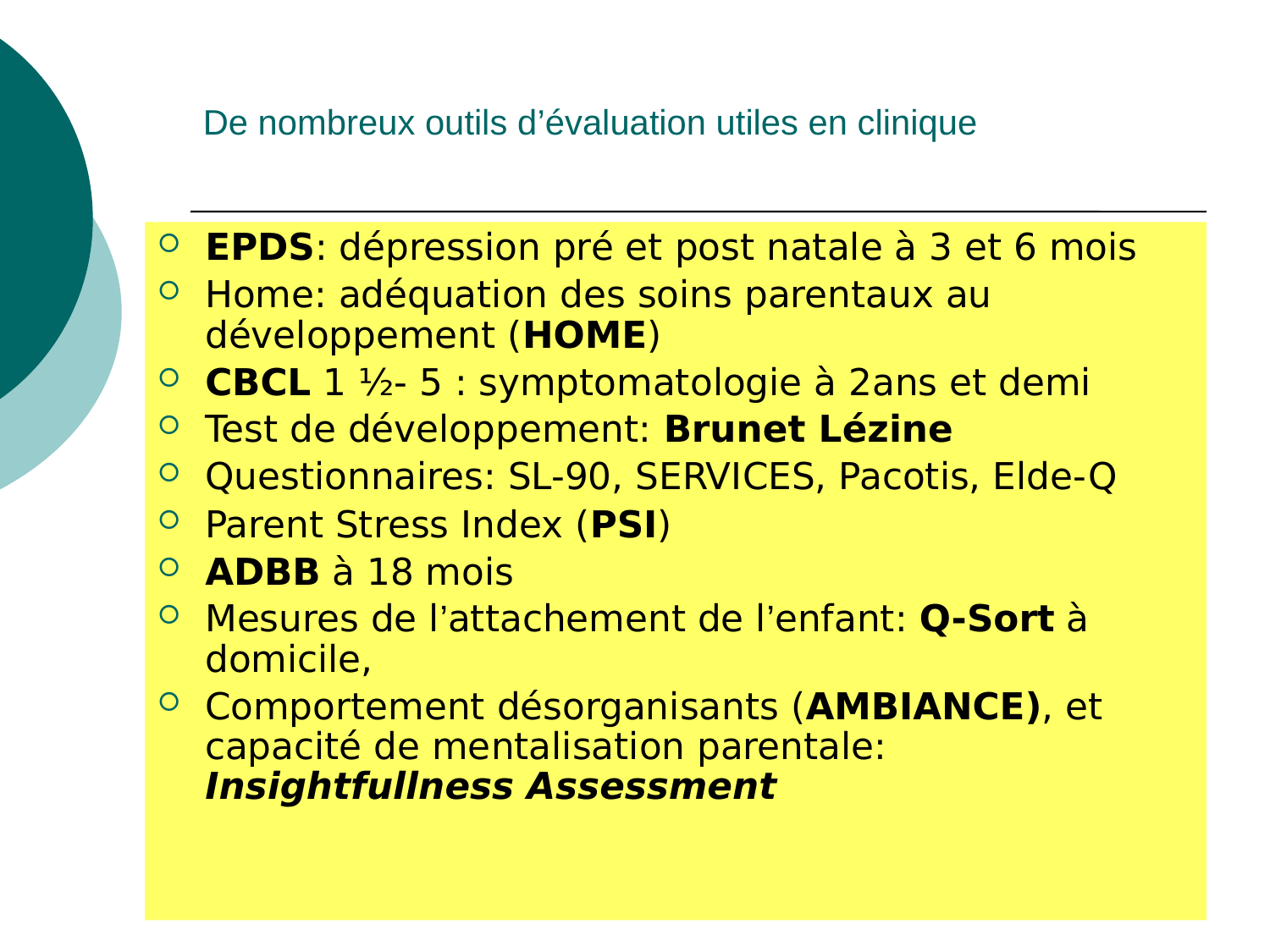

De nombreux outils d’évaluation utiles en clinique
EPDS: dépression pré et post natale à 3 et 6 mois
Home: adéquation des soins parentaux au développement (HOME)
CBCL 1 ½- 5 : symptomatologie à 2ans et demi
Test de développement: Brunet Lézine
Questionnaires: SL-90, SERVICES, Pacotis, Elde-Q
Parent Stress Index (PSI)
ADBB à 18 mois
Mesures de l’attachement de l’enfant: Q-Sort à domicile,
Comportement désorganisants (AMBIANCE), et  capacité de mentalisation parentale: Insightfullness Assessment